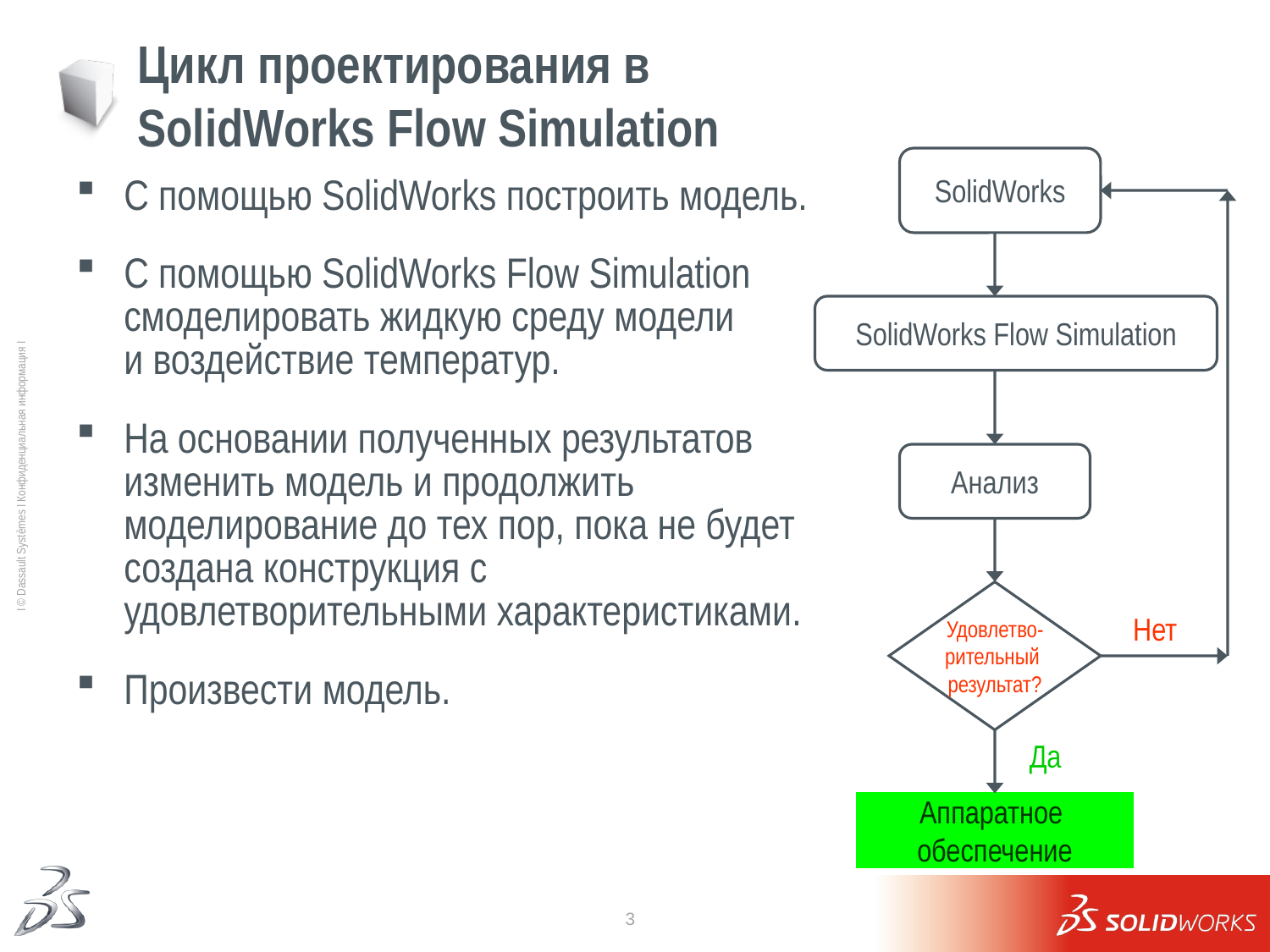

# Цикл проектирования в SolidWorks Flow Simulation
SolidWorks
С помощью SolidWorks построить модель.
С помощью SolidWorks Flow Simulation смоделировать жидкую среду модели
и воздействие температур.
На основании полученных результатов изменить модель и продолжить моделирование до тех пор, пока не будет создана конструкция с удовлетворительными характеристиками.
Произвести модель.

SolidWorks Flow Simulation

Анализ

Удовлетво-
рительный
результат?
Нет

Да
Аппаратное
обеспечение